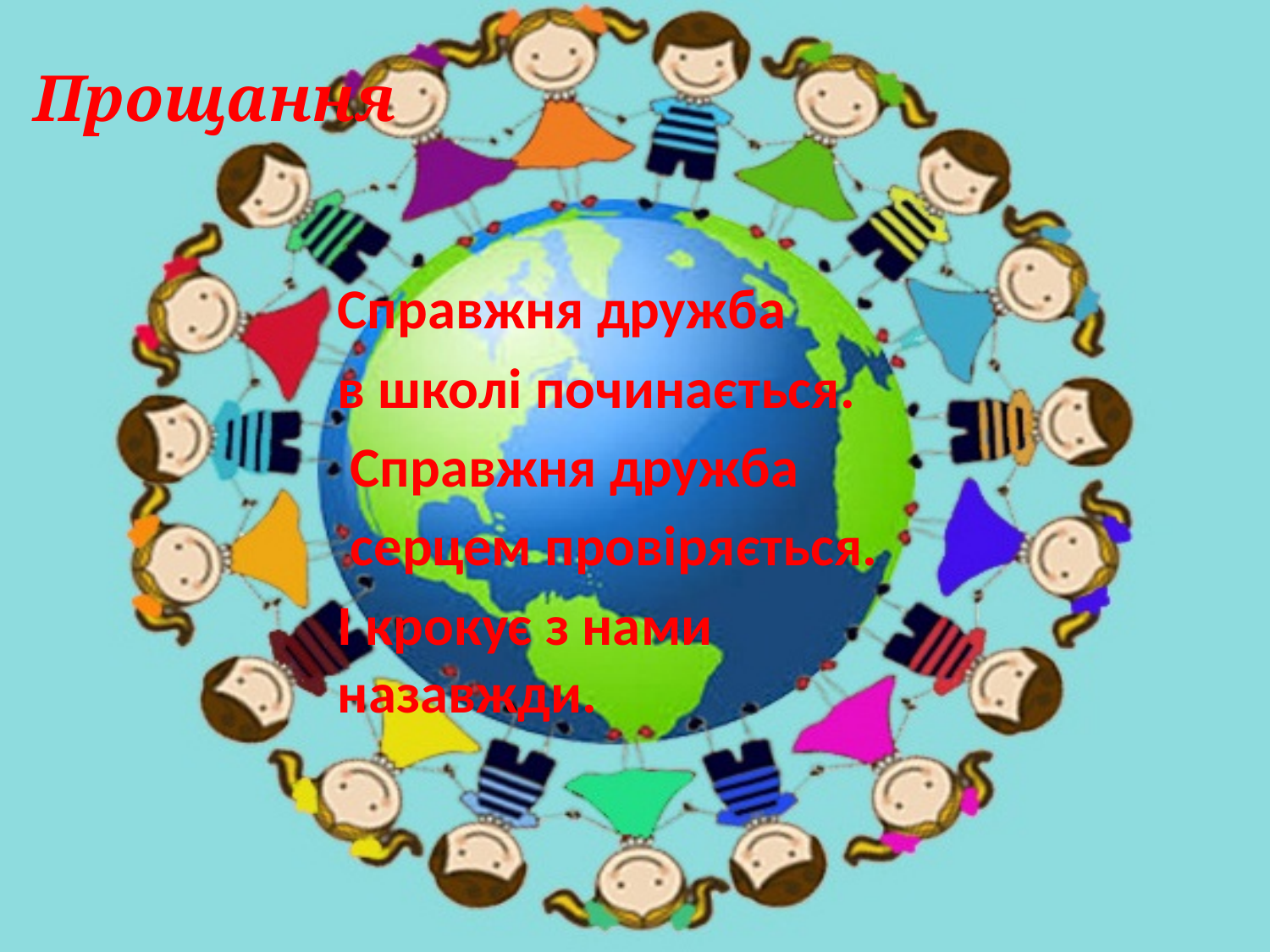

# Прощання
Справжня дружба
в школі починається.
 Справжня дружба
 серцем провіряється.
І крокує з нами      назавжди.